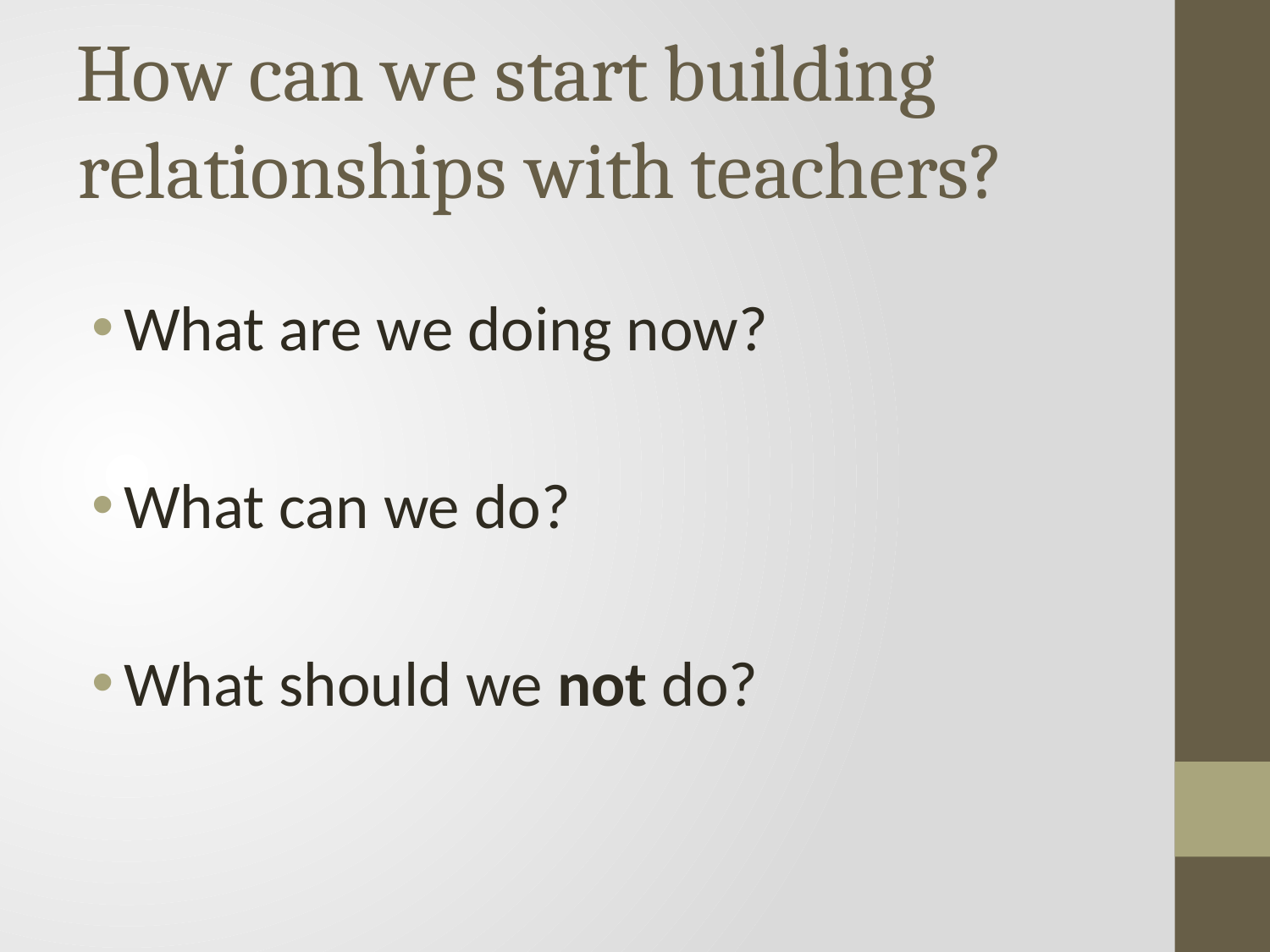

# How can we start building relationships with teachers?

What are we doing now?

What can we do?

What should we not do?